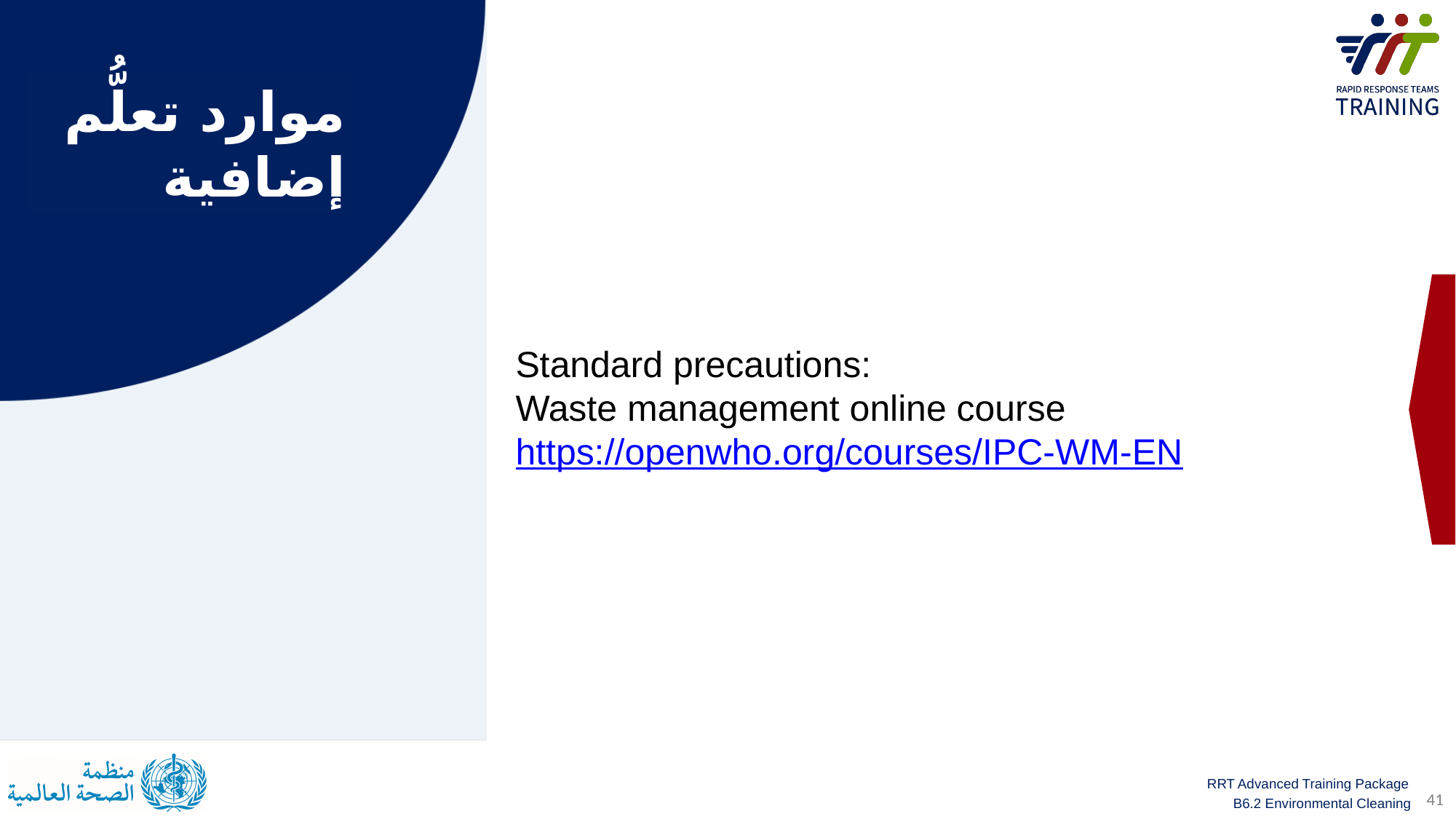

موارد تعلُّم إضافية
Standard precautions:
Waste management online course
https://openwho.org/courses/IPC-WM-EN